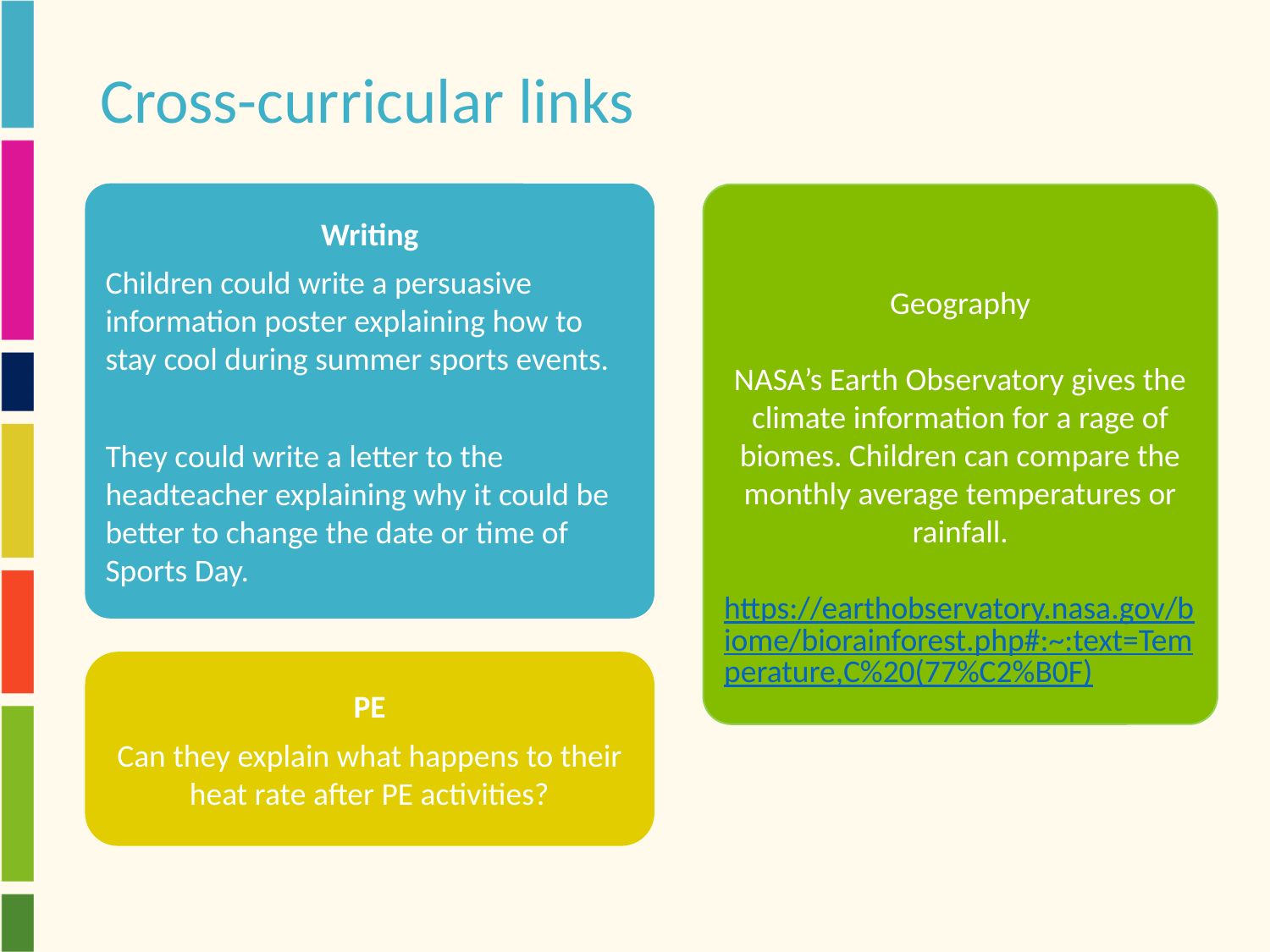

# Cross-curricular links
Writing
Children could write a persuasive information poster explaining how to stay cool during summer sports events.

They could write a letter to the headteacher explaining why it could be better to change the date or time of Sports Day.
Geography

NASA’s Earth Observatory gives the climate information for a rage of biomes. Children can compare the monthly average temperatures or rainfall.

https://earthobservatory.nasa.gov/biome/biorainforest.php#:~:text=Temperature,C%20(77%C2%B0F)
PE
Can they explain what happens to their heat rate after PE activities?